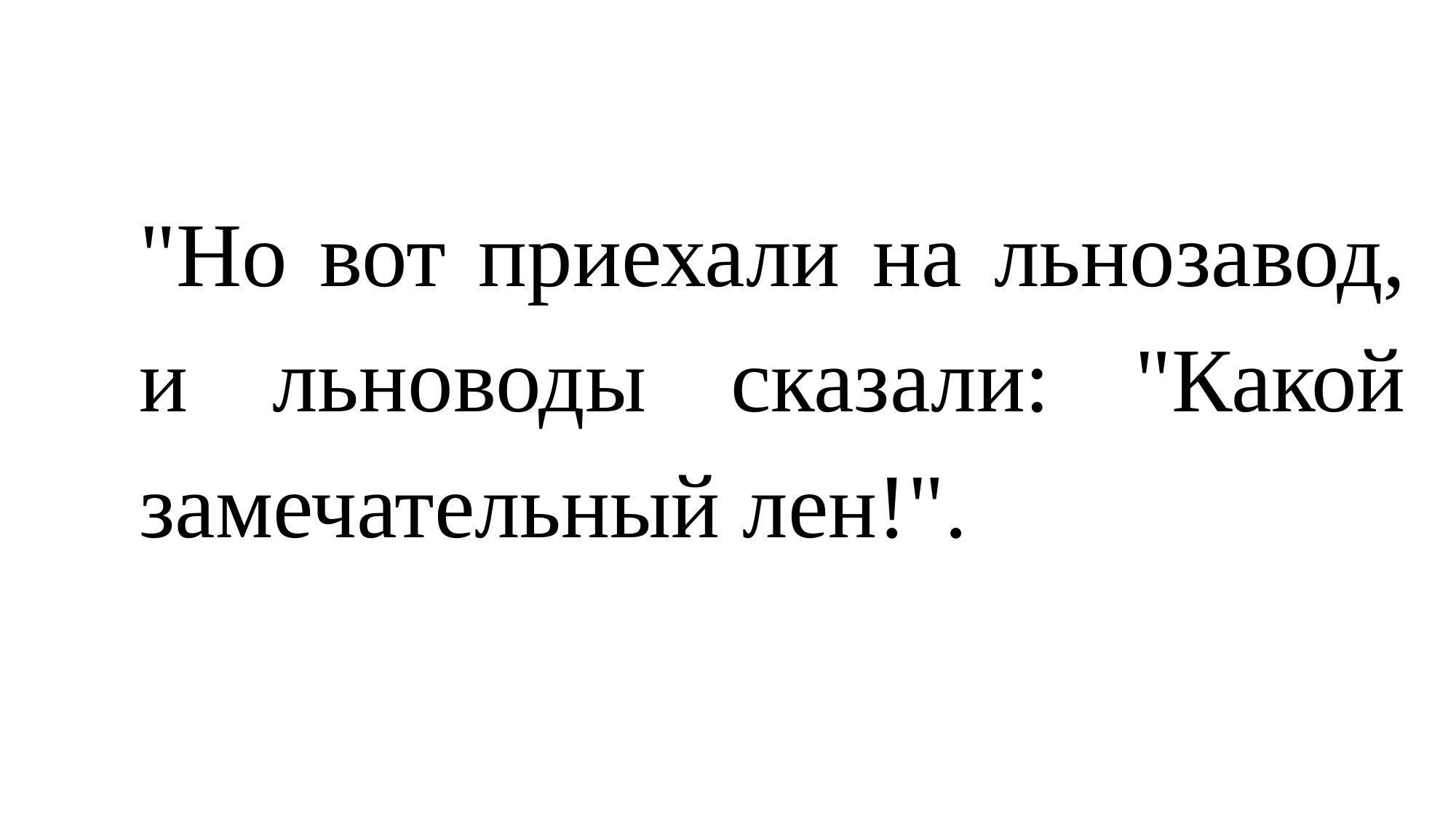

"Но вот приехали на льнозавод, и льноводы сказали: "Какой замечательный лен!".